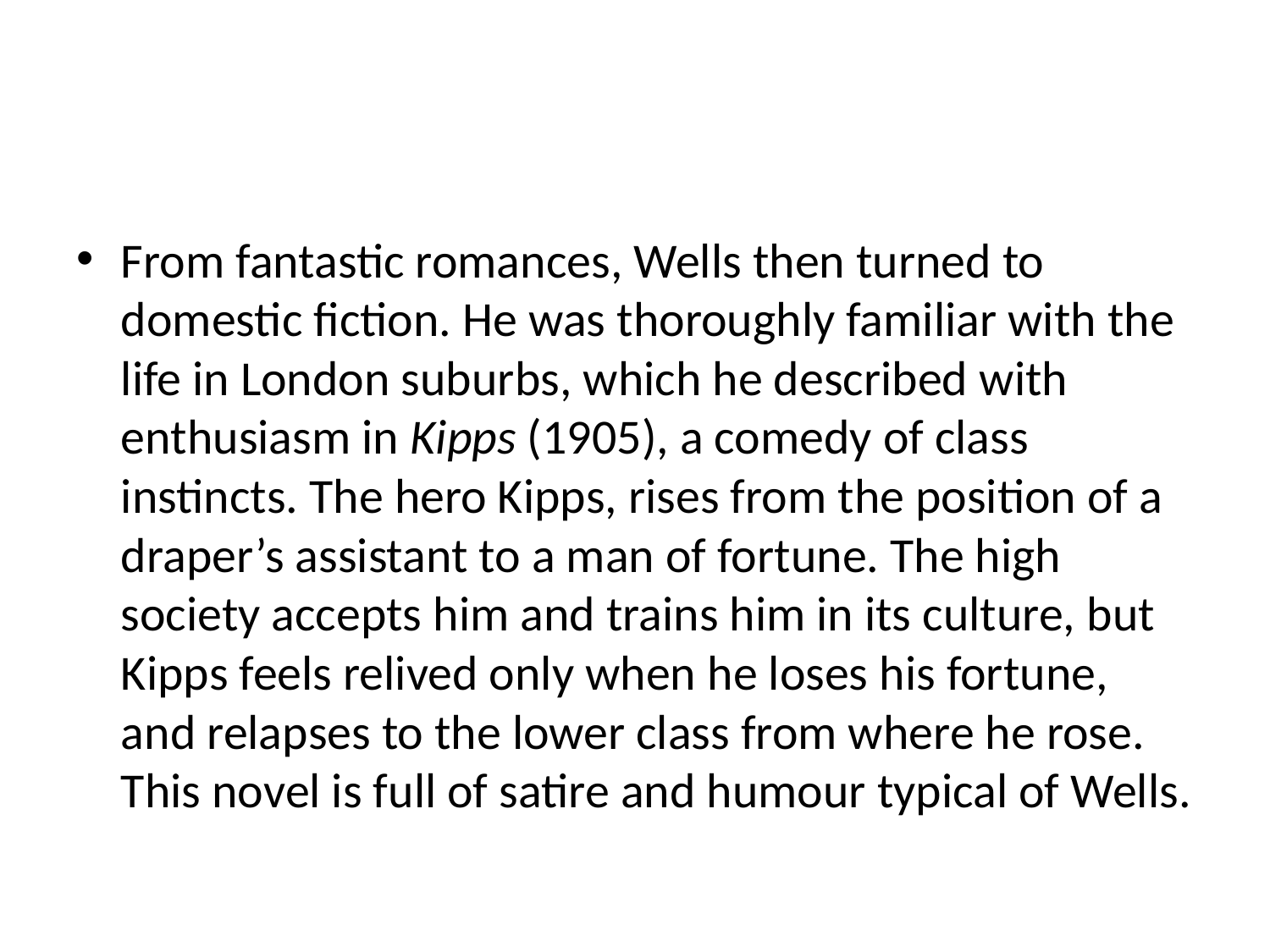

#
From fantastic romances, Wells then turned to domestic fiction. He was thoroughly familiar with the life in London suburbs, which he described with enthusiasm in Kipps (1905), a comedy of class instincts. The hero Kipps, rises from the position of a draper’s assistant to a man of fortune. The high society accepts him and trains him in its culture, but Kipps feels relived only when he loses his fortune, and relapses to the lower class from where he rose. This novel is full of satire and humour typical of Wells.